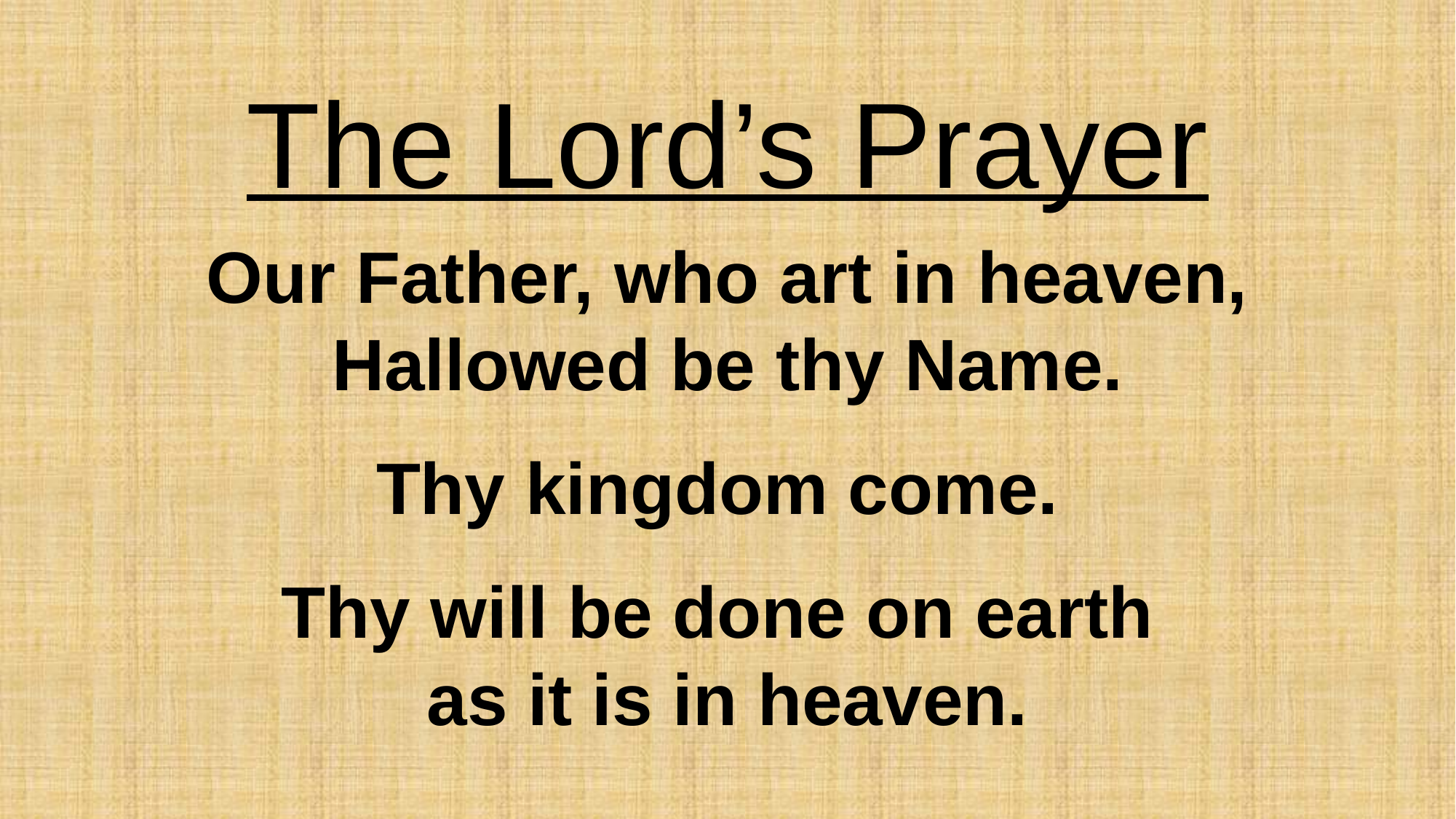

The Lord’s Prayer
Our Father, who art in heaven,
Hallowed be thy Name.
Thy kingdom come.
Thy will be done on earth
as it is in heaven.